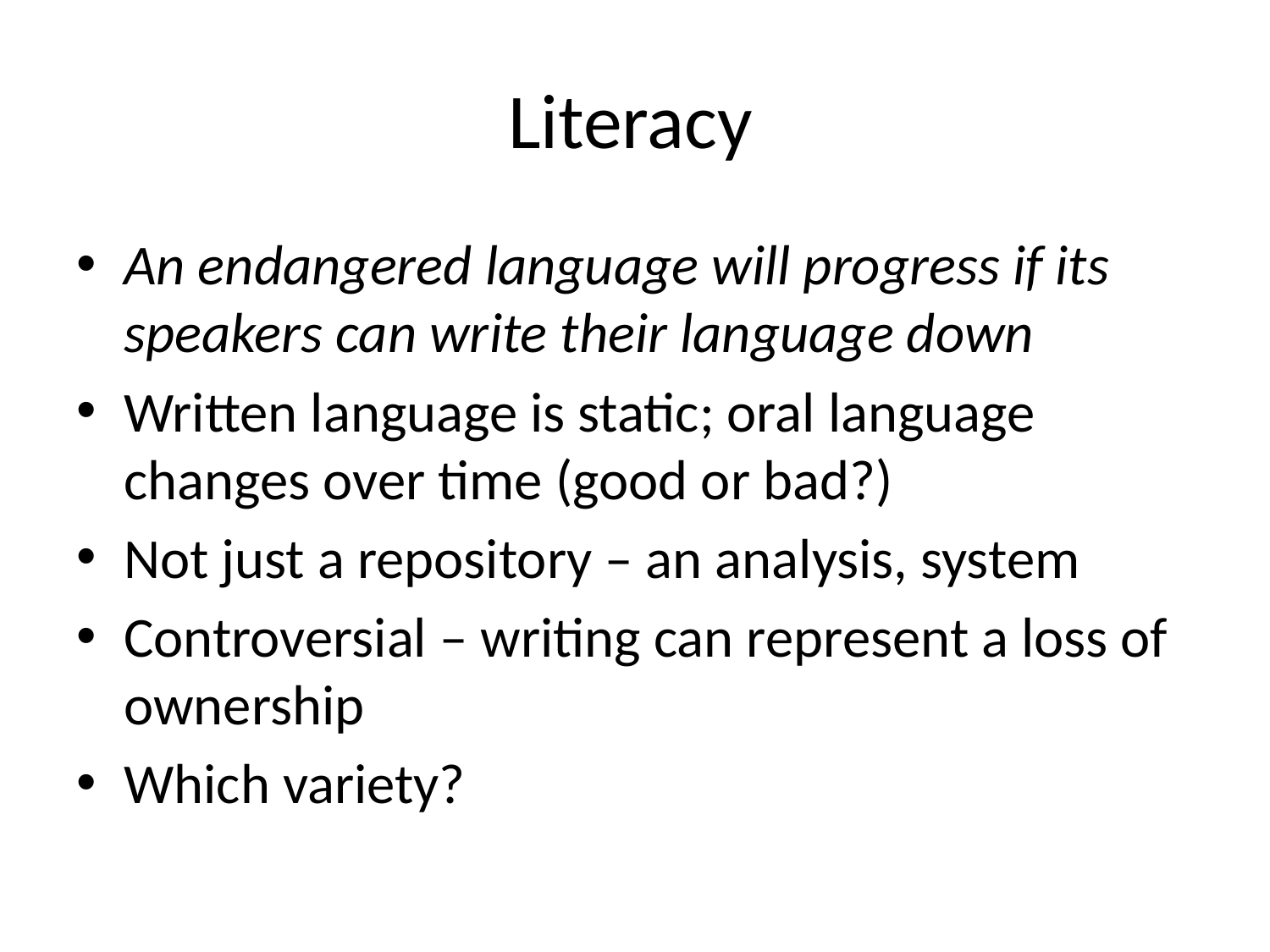

# Literacy
An endangered language will progress if its speakers can write their language down
Written language is static; oral language changes over time (good or bad?)
Not just a repository – an analysis, system
Controversial – writing can represent a loss of ownership
Which variety?